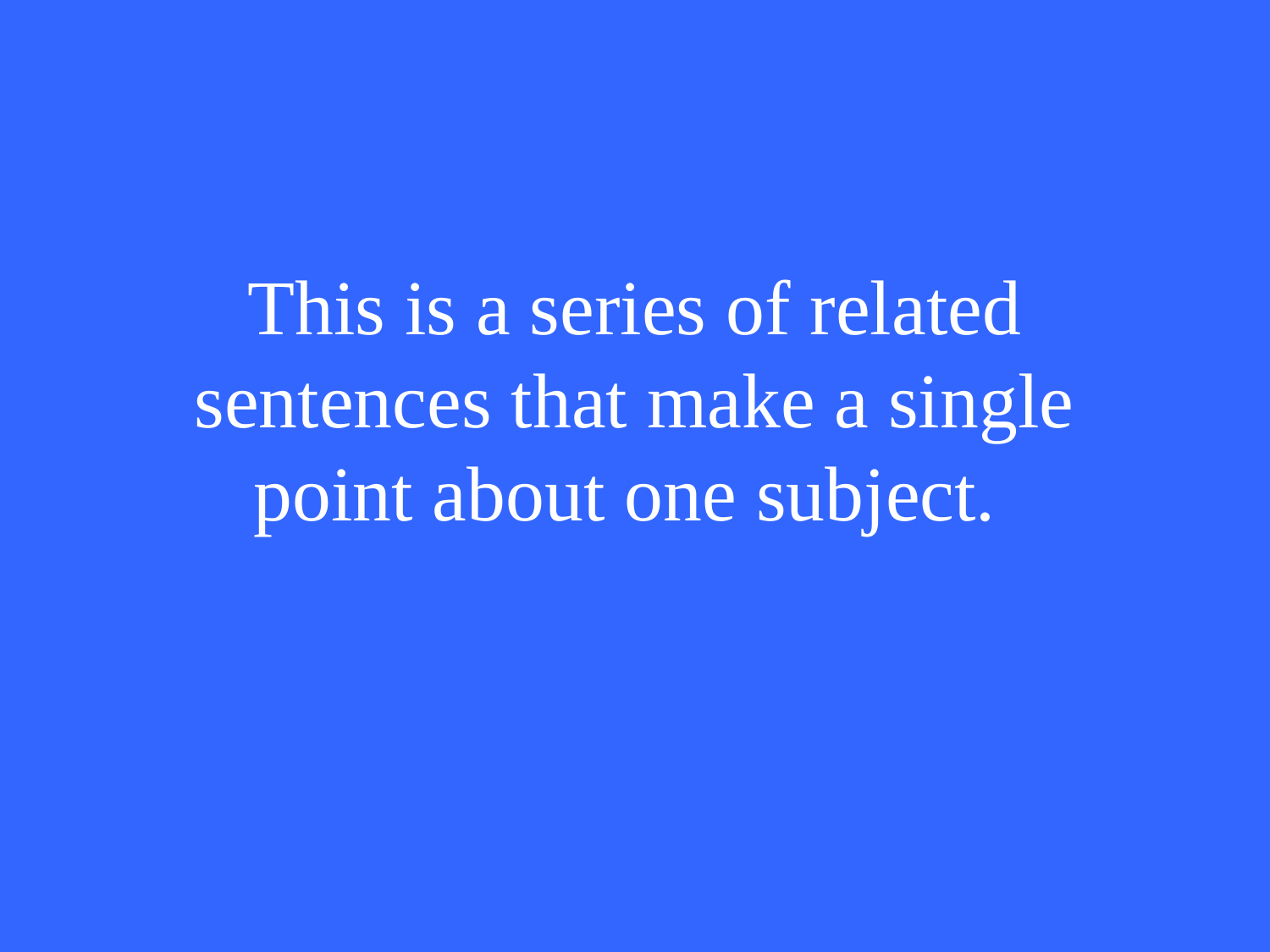

# This is a series of related sentences that make a single point about one subject.